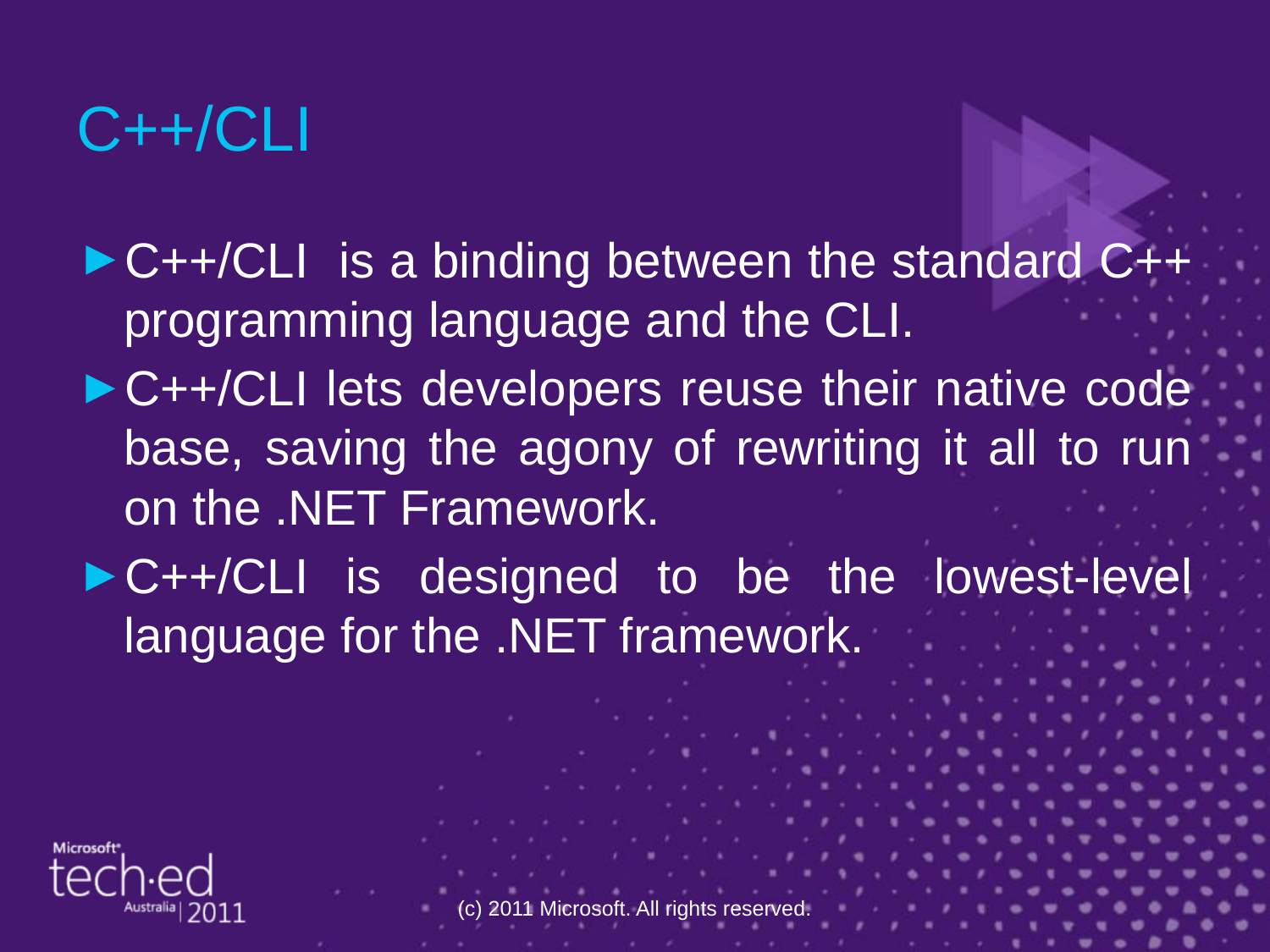

# C++/CLI
C++/CLI  is a binding between the standard C++ programming language and the CLI.
C++/CLI lets developers reuse their native code base, saving the agony of rewriting it all to run on the .NET Framework.
C++/CLI is designed to be the lowest-level language for the .NET framework.
(c) 2011 Microsoft. All rights reserved.